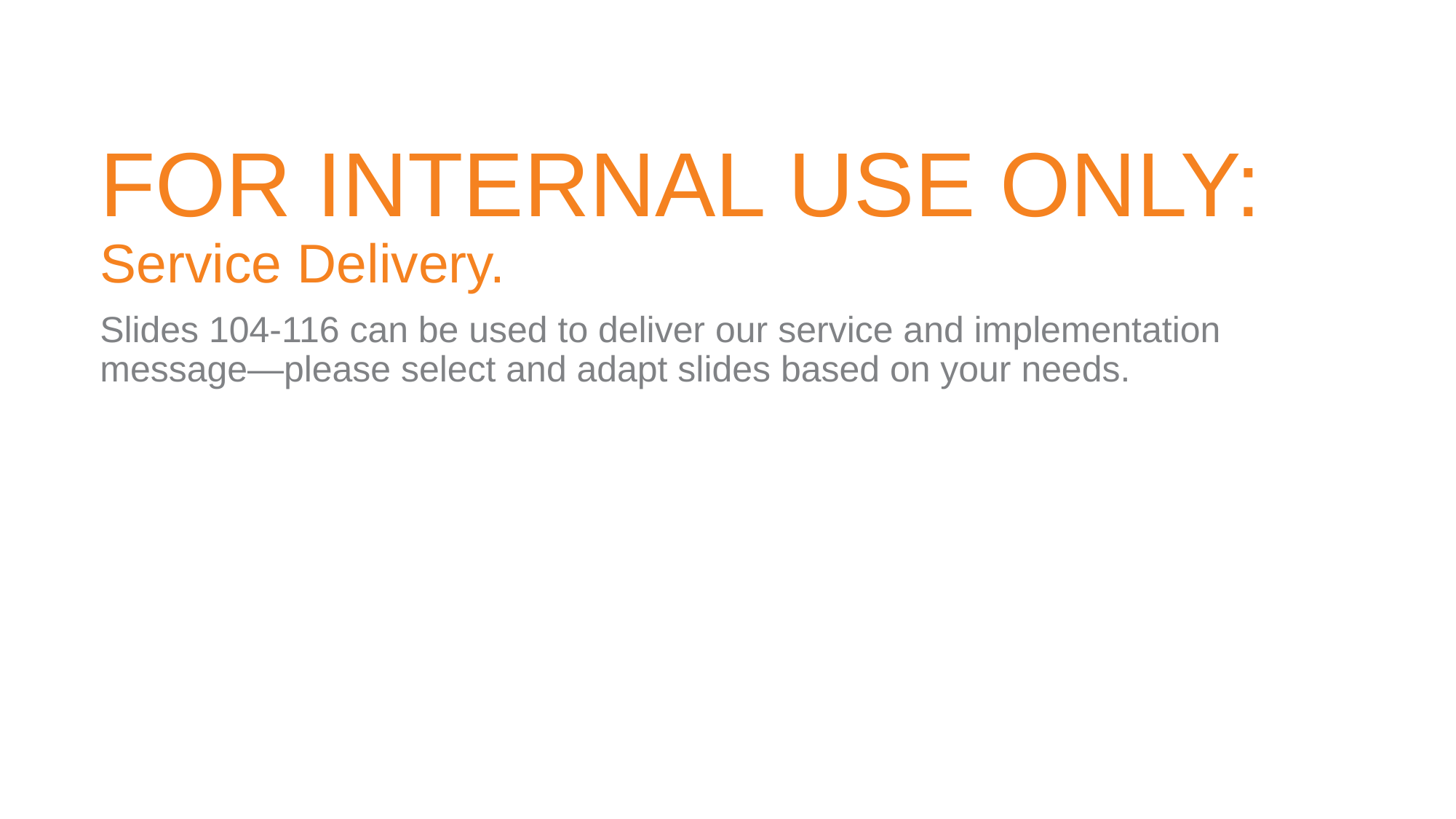

# FOR INTERNAL USE ONLY: Service Delivery.
Slides 104-116 can be used to deliver our service and implementation message—please select and adapt slides based on your needs.